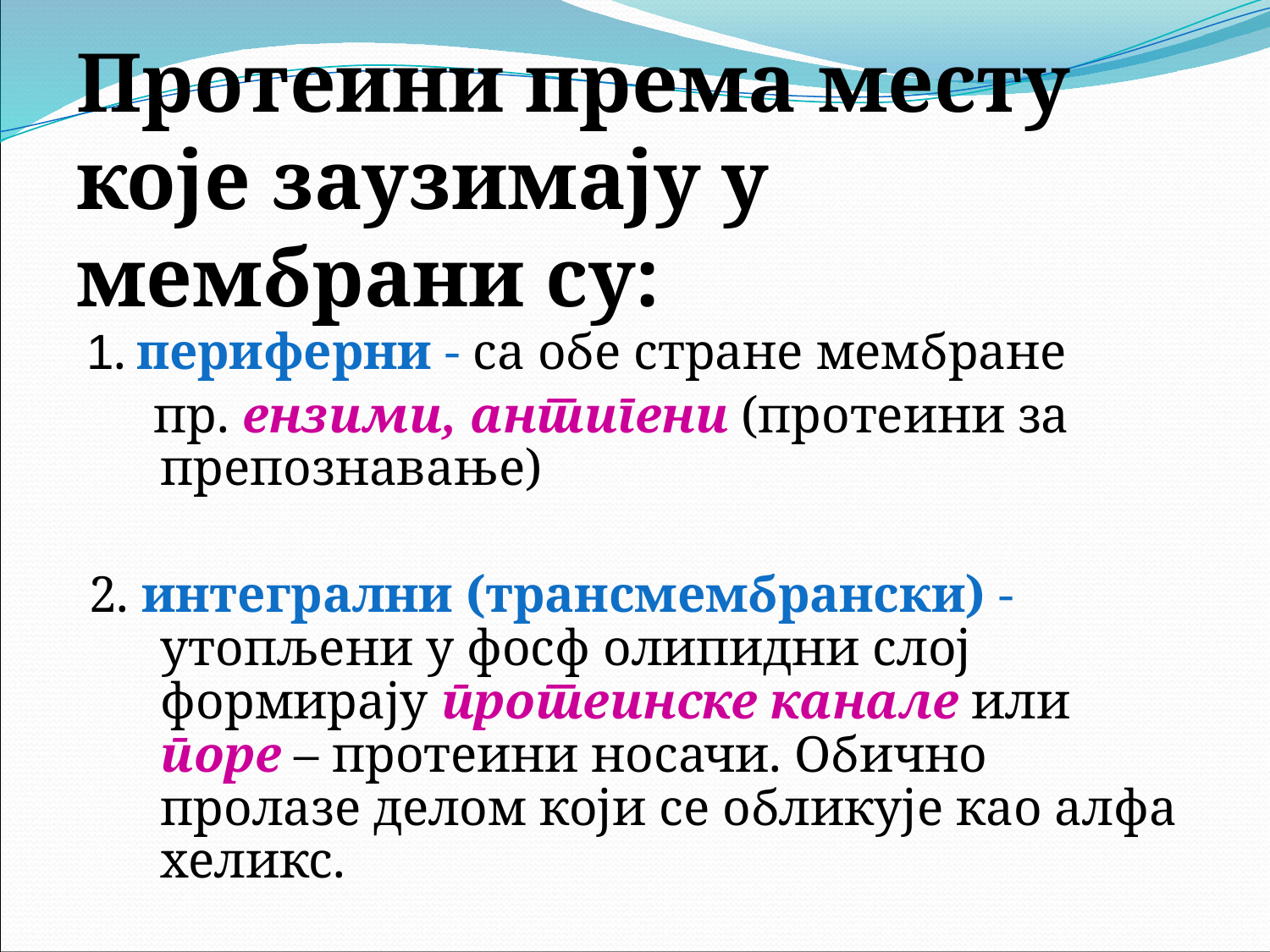

Протеини према месту које заузимају у мембрани су:

 1. периферни - са обе стране мембране
      пр. ензими, антигени (протеини за препознавање)

 2. интегрални (трансмембрански) - утопљени у фосф олипидни слој формирају протеинске канале или поре – протеини носачи. Обично пролазе делом који се обликује као алфа хеликс.